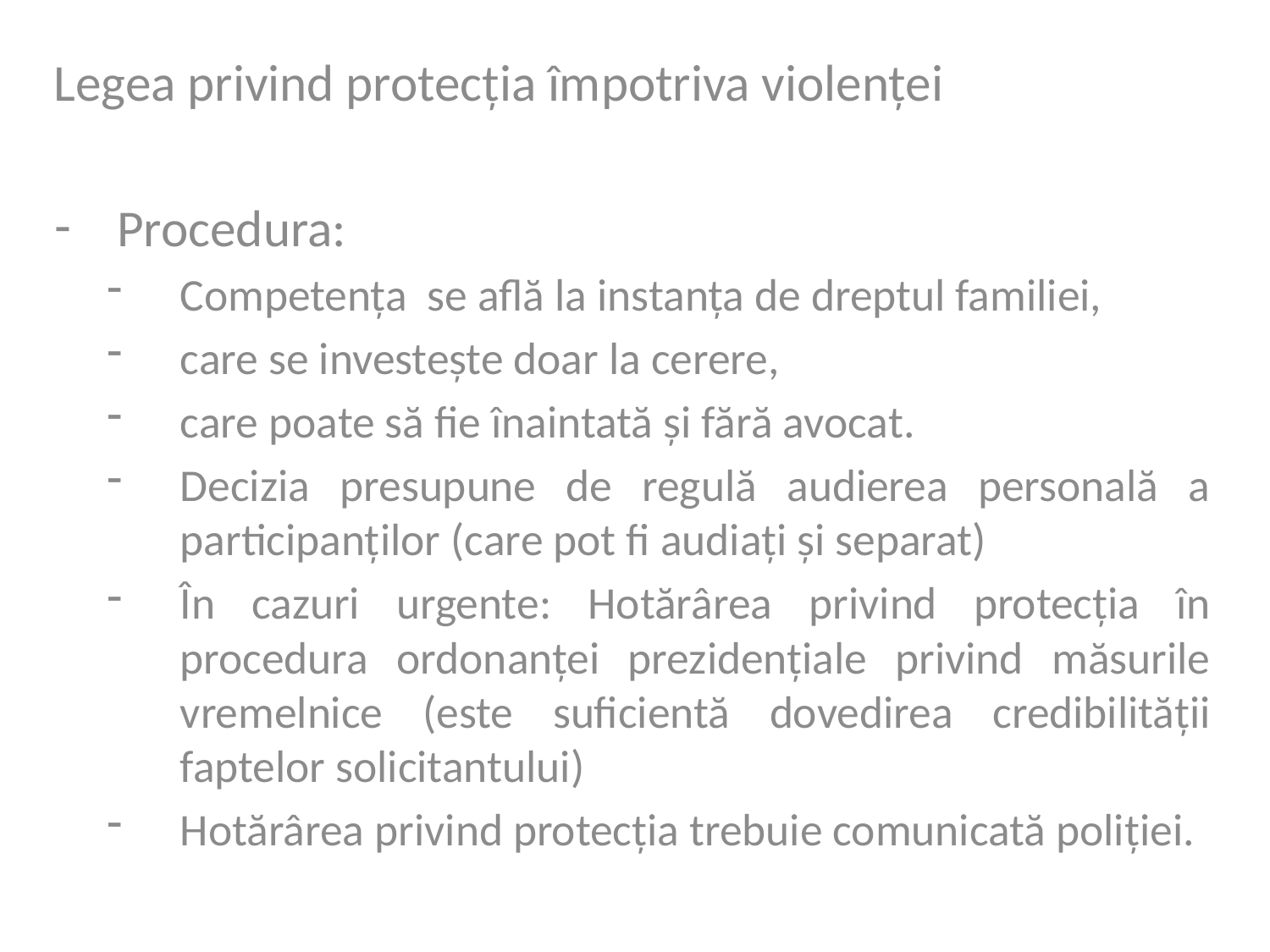

Legea privind protecția împotriva violenței

Procedura:
Competența  se află la instanța de dreptul familiei,
care se investește doar la cerere,
care poate să fie înaintată și fără avocat.
Decizia presupune de regulă audierea personală a participanților (care pot fi audiați și separat)
În cazuri urgente: Hotărârea privind protecția în procedura ordonanței prezidențiale privind măsurile vremelnice (este suficientă dovedirea credibilității faptelor solicitantului)
Hotărârea privind protecția trebuie comunicată poliției.